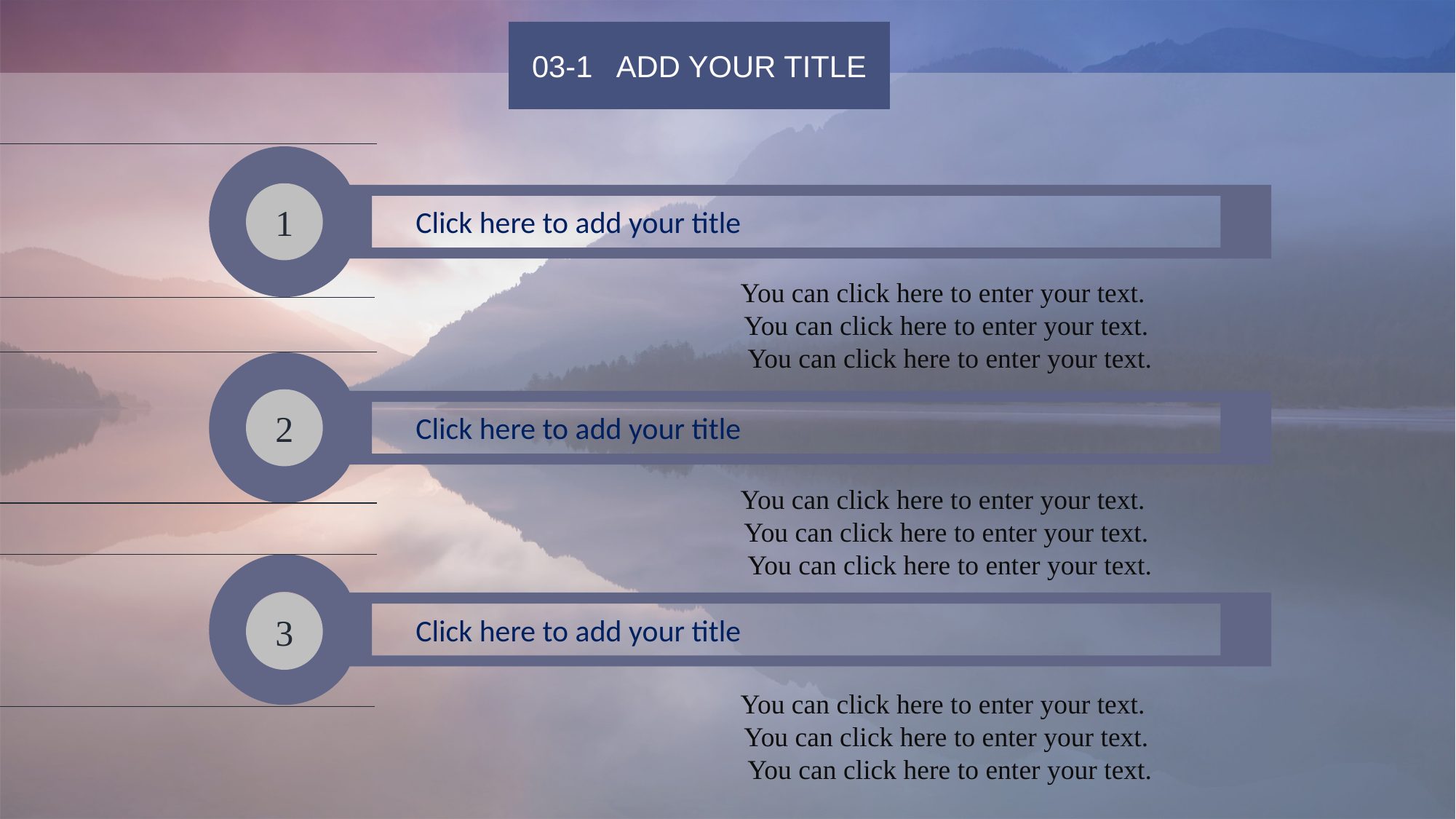

03-1   ADD YOUR TITLE

1
Click here to add your title
You can click here to enter your text.
You can click here to enter your text.
 You can click here to enter your text.

2
Click here to add your title
You can click here to enter your text.
You can click here to enter your text.
 You can click here to enter your text.

3
Click here to add your title
You can click here to enter your text.
You can click here to enter your text.
 You can click here to enter your text.